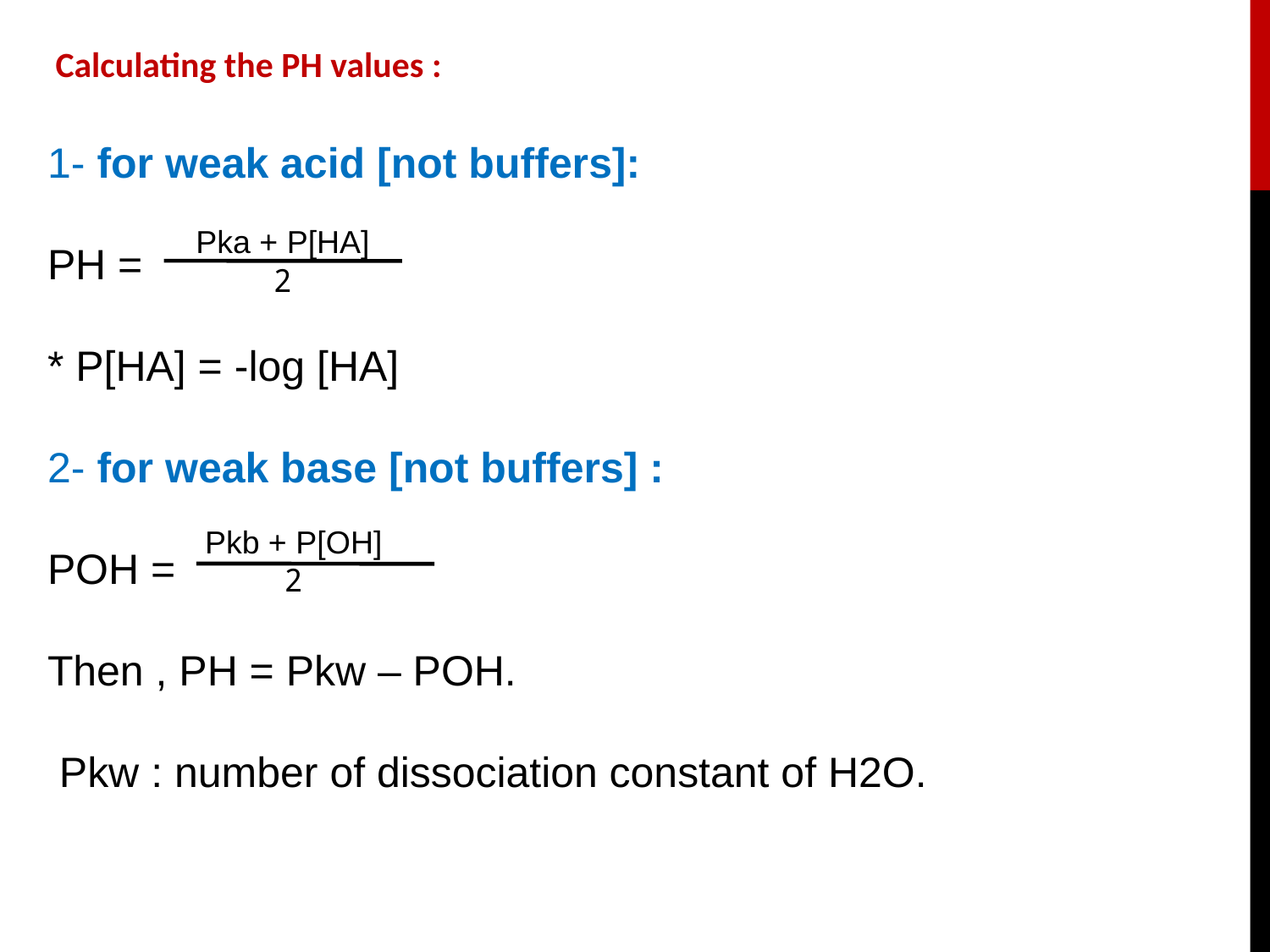

Calculating the PH values :

1- for weak acid [not buffers]:

PH =

* P[HA] = -log [HA]

2- for weak base [not buffers] :

POH =

Then , PH = Pkw – POH.

 Pkw : number of dissociation constant of H2O.
Pka + P[HA]
2
Pkb + P[OH]
2